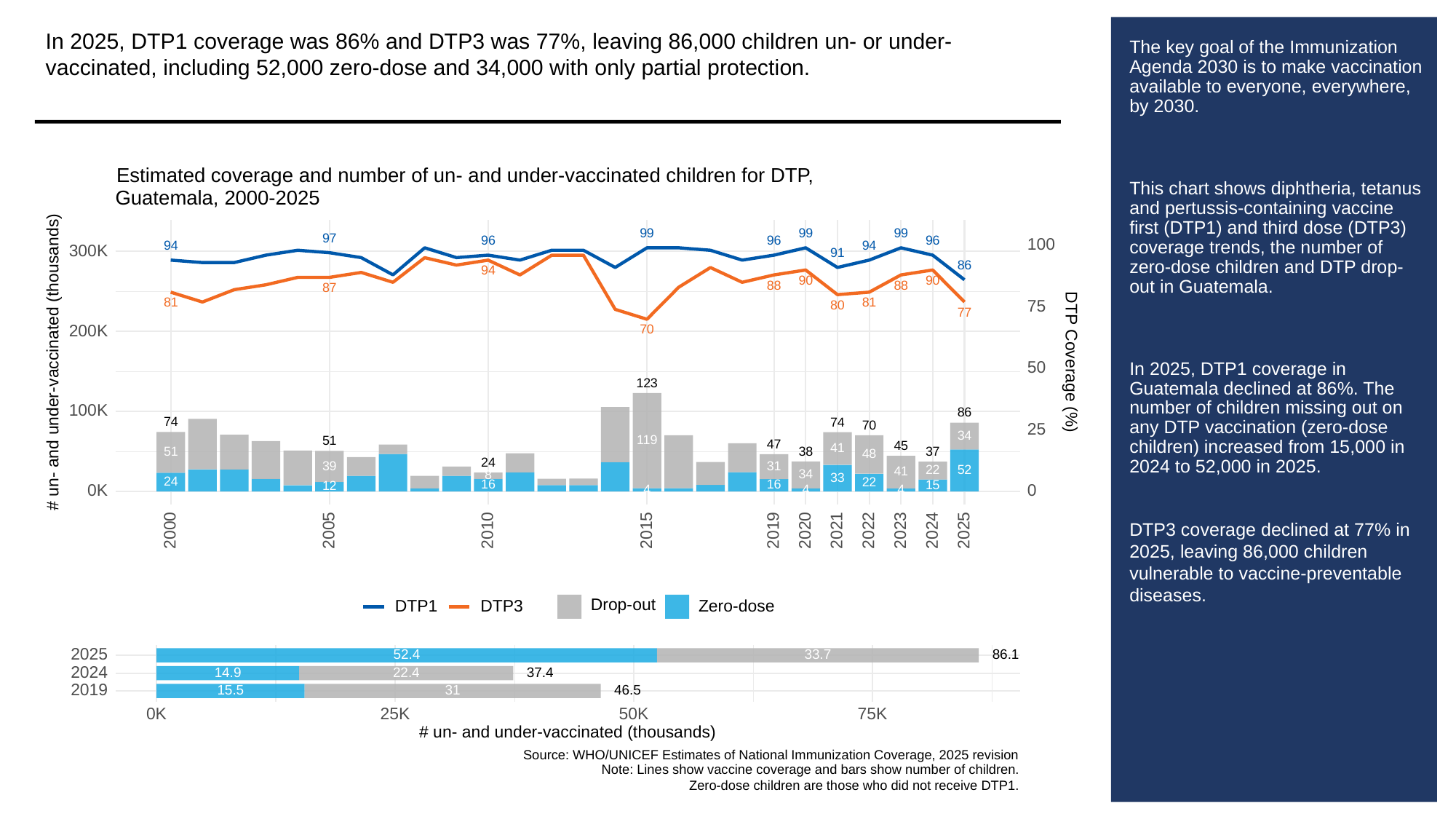

In 2025, DTP1 coverage was 86% and DTP3 was 77%, leaving 86,000 children un- or under-vaccinated, including 52,000 zero-dose and 34,000 with only partial protection.
# The key goal of the Immunization Agenda 2030 is to make vaccination available to everyone, everywhere, by 2030.

This chart shows diphtheria, tetanus and pertussis-containing vaccine first (DTP1) and third dose (DTP3) coverage trends, the number of zero-dose children and DTP drop-out in Guatemala.

In 2025, DTP1 coverage in Guatemala declined at 86%. The number of children missing out on any DTP vaccination (zero-dose children) increased from 15,000 in 2024 to 52,000 in 2025.

DTP3 coverage declined at 77% in 2025, leaving 86,000 children vulnerable to vaccine-preventable diseases.

Estimated coverage and number of un- and under-vaccinated children for DTP,
Guatemala, 2000-2025

99
99
99
97
96
96
96
100
94
94
300K

91

86
94
90
90
88
88
87

81
81
75
80
77
200K
70

# un- and under-vaccinated (thousands)
DTP Coverage (%)
50

123

100K

86

74
74

70

25
34

119
51
47

45

41

38
51
37

48

24

39
31

52
22

41

34
8

33

24
22

16
16
15

12

4
0K
0
4
4

2023
2000
2005
2010
2015
2019
2020
2021
2022
2024
2025

Drop-out
DTP3
Zero-dose
DTP1

2025
33.7
52.4
86.1

2024
37.4
14.9
22.4

2019
31
15.5
46.5

0K
25K
50K
75K
# un- and under-vaccinated (thousands)
Source: WHO/UNICEF Estimates of National Immunization Coverage, 2025 revision
Note: Lines show vaccine coverage and bars show number of children.
Zero-dose children are those who did not receive DTP1.